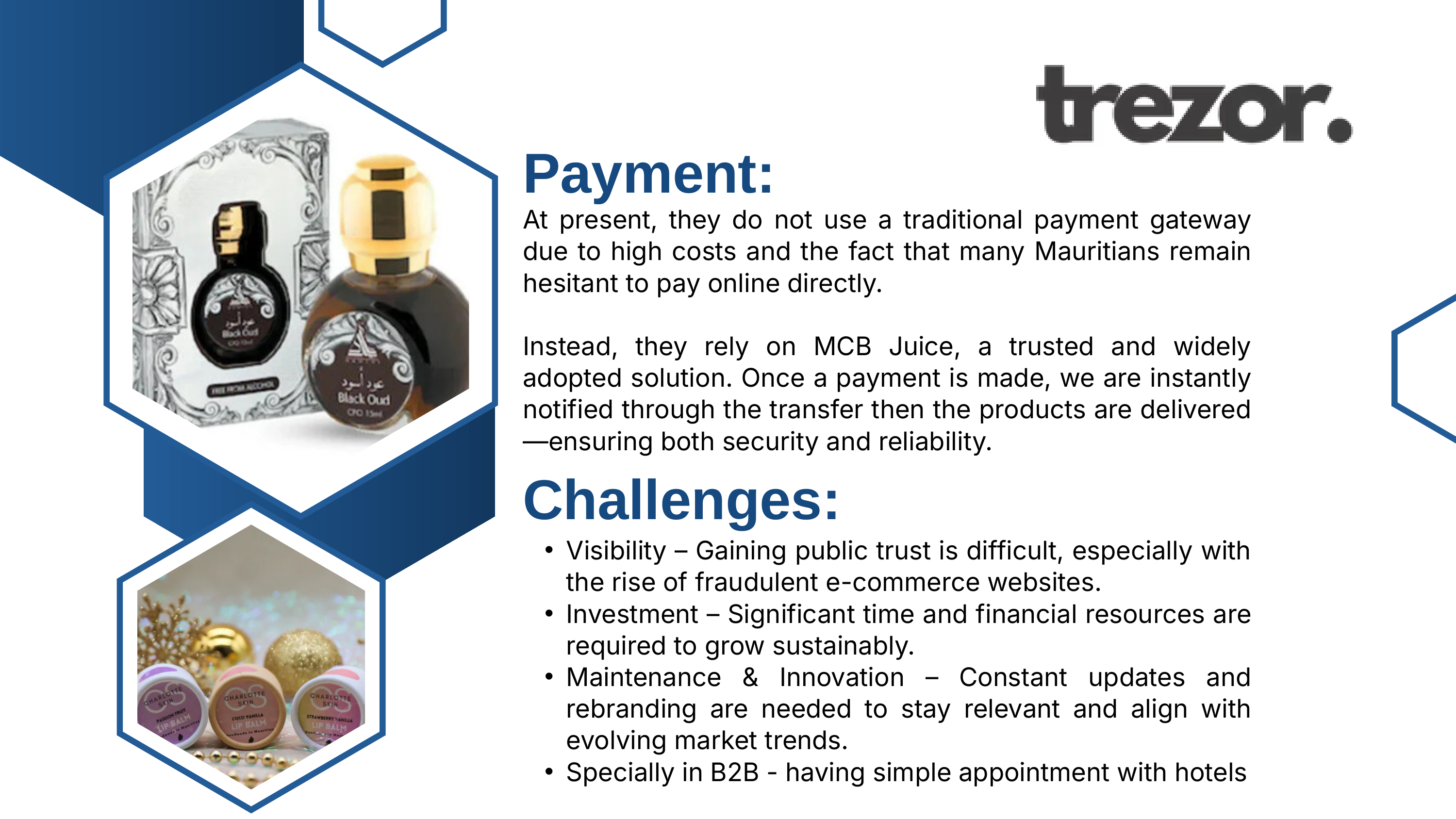

Payment:

At present, they do not use a traditional payment gateway due to high costs and the fact that many Mauritians remain hesitant to pay online directly.

Instead, they rely on MCB Juice, a trusted and widely adopted solution. Once a payment is made, we are instantly notified through the transfer then the products are delivered —ensuring both security and reliability.

Challenges:

Visibility – Gaining public trust is difficult, especially with the rise of fraudulent e-commerce websites.
Investment – Significant time and financial resources are required to grow sustainably.
Maintenance & Innovation – Constant updates and rebranding are needed to stay relevant and align with evolving market trends.
Specially in B2B - having simple appointment with hotels